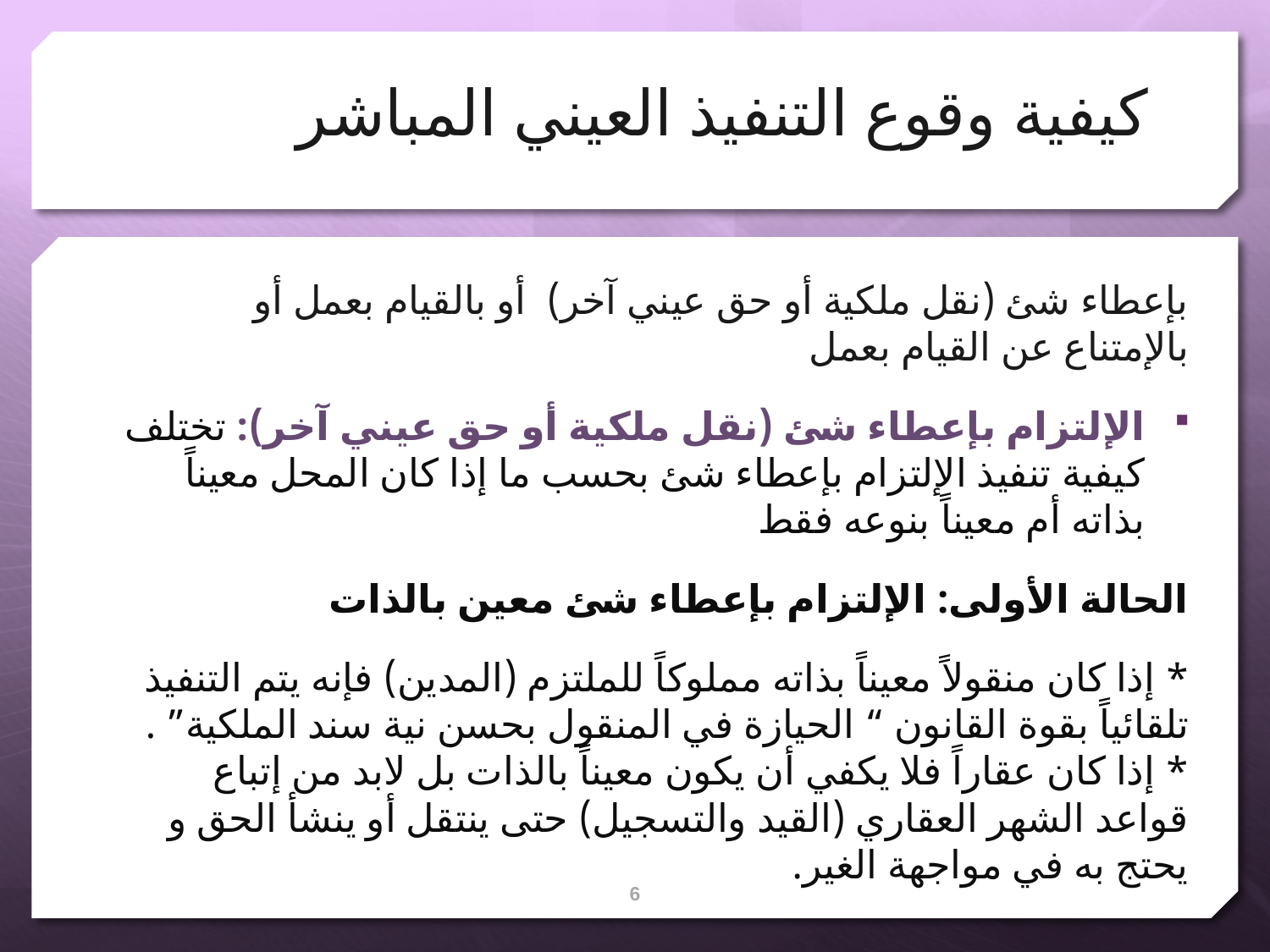

# كيفية وقوع التنفيذ العيني المباشر
بإعطاء شئ (نقل ملكية أو حق عيني آخر)  أو بالقيام بعمل أو بالإمتناع عن القيام بعمل
الإلتزام بإعطاء شئ (نقل ملكية أو حق عيني آخر): تختلف كيفية تنفيذ الإلتزام بإعطاء شئ بحسب ما إذا كان المحل معيناً بذاته أم معيناً بنوعه فقط
الحالة الأولى: الإلتزام بإعطاء شئ معين بالذات
* إذا كان منقولاً معيناً بذاته مملوكاً للملتزم (المدين) فإنه يتم التنفيذ تلقائياً بقوة القانون “ الحيازة في المنقول بحسن نية سند الملكية” . * إذا كان عقاراً فلا يكفي أن يكون معيناً بالذات بل لابد من إتباع قواعد الشهر العقاري (القيد والتسجيل) حتى ينتقل أو ينشأ الحق و يحتج به في مواجهة الغير.
6